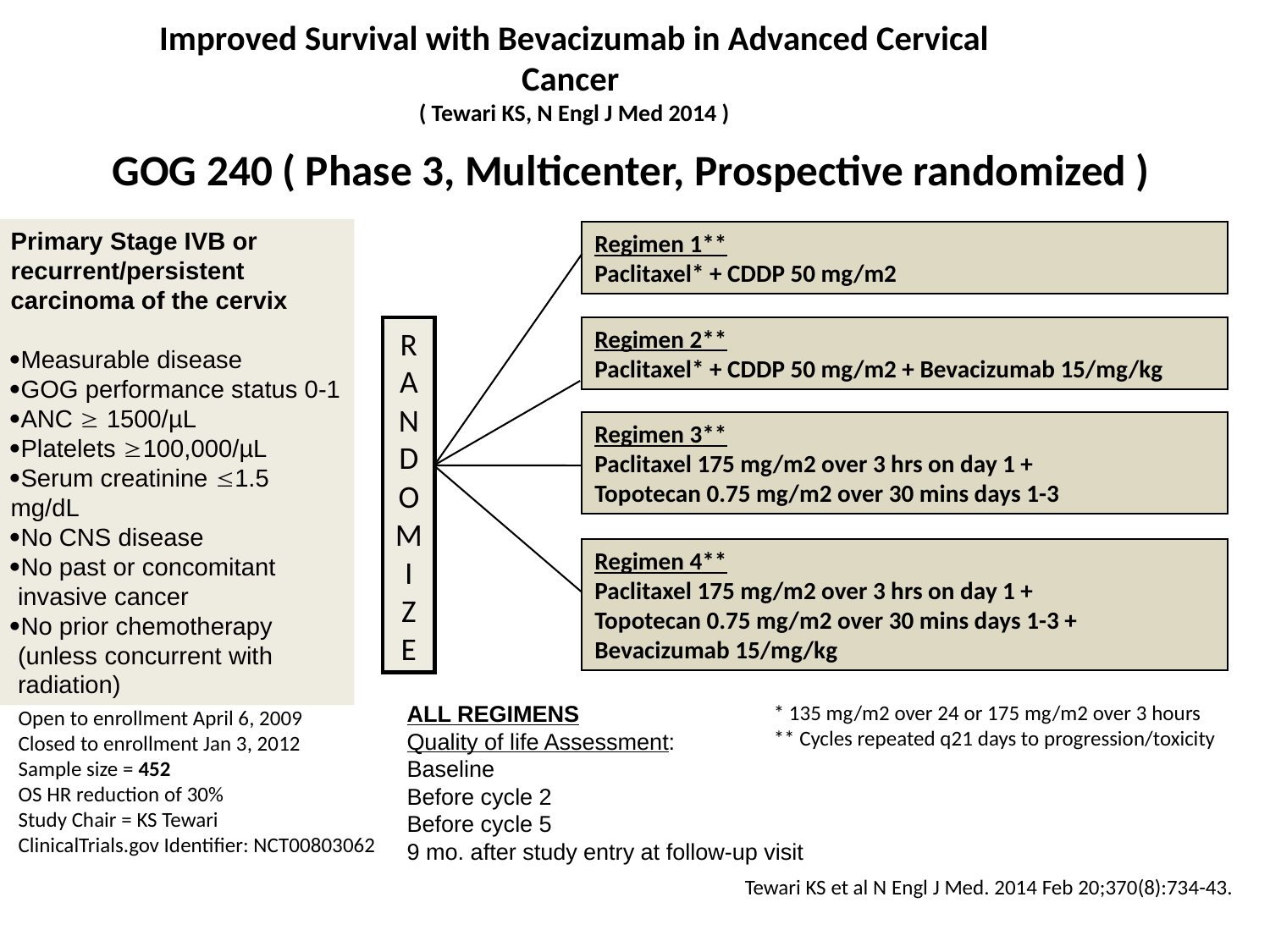

Improved Survival with Bevacizumab in Advanced Cervical
Cancer
( Tewari KS, N Engl J Med 2014 )
# GOG 240 ( Phase 3, Multicenter, Prospective randomized )
Primary Stage IVB or recurrent/persistent carcinoma of the cervix
•Measurable disease
•GOG performance status 0-1
•ANC ≥ 1500/µL
•Platelets ≥100,000/µL
•Serum creatinine ≤1.5 mg/dL
•No CNS disease
•No past or concomitant
 invasive cancer
•No prior chemotherapy
 (unless concurrent with
 radiation)
Regimen 1**
Paclitaxel* + CDDP 50 mg/m2

Regimen 2**
Paclitaxel* + CDDP 50 mg/m2 + Bevacizumab 15/mg/kg
R
A
N
D
O
M
I
Z
E

Regimen 3**
Paclitaxel 175 mg/m2 over 3 hrs on day 1 +
Topotecan 0.75 mg/m2 over 30 mins days 1-3

Regimen 4**
Paclitaxel 175 mg/m2 over 3 hrs on day 1 +
Topotecan 0.75 mg/m2 over 30 mins days 1-3 +
Bevacizumab 15/mg/kg
ALL REGIMENS
Quality of life Assessment:
Baseline
Before cycle 2
Before cycle 5
9 mo. after study entry at follow-up visit
* 135 mg/m2 over 24 or 175 mg/m2 over 3 hours
** Cycles repeated q21 days to progression/toxicity
Open to enrollment April 6, 2009
Closed to enrollment Jan 3, 2012
Sample size = 452
OS HR reduction of 30%
Study Chair = KS Tewari
ClinicalTrials.gov Identifier: NCT00803062
Tewari KS et al N Engl J Med. 2014 Feb 20;370(8):734-43.